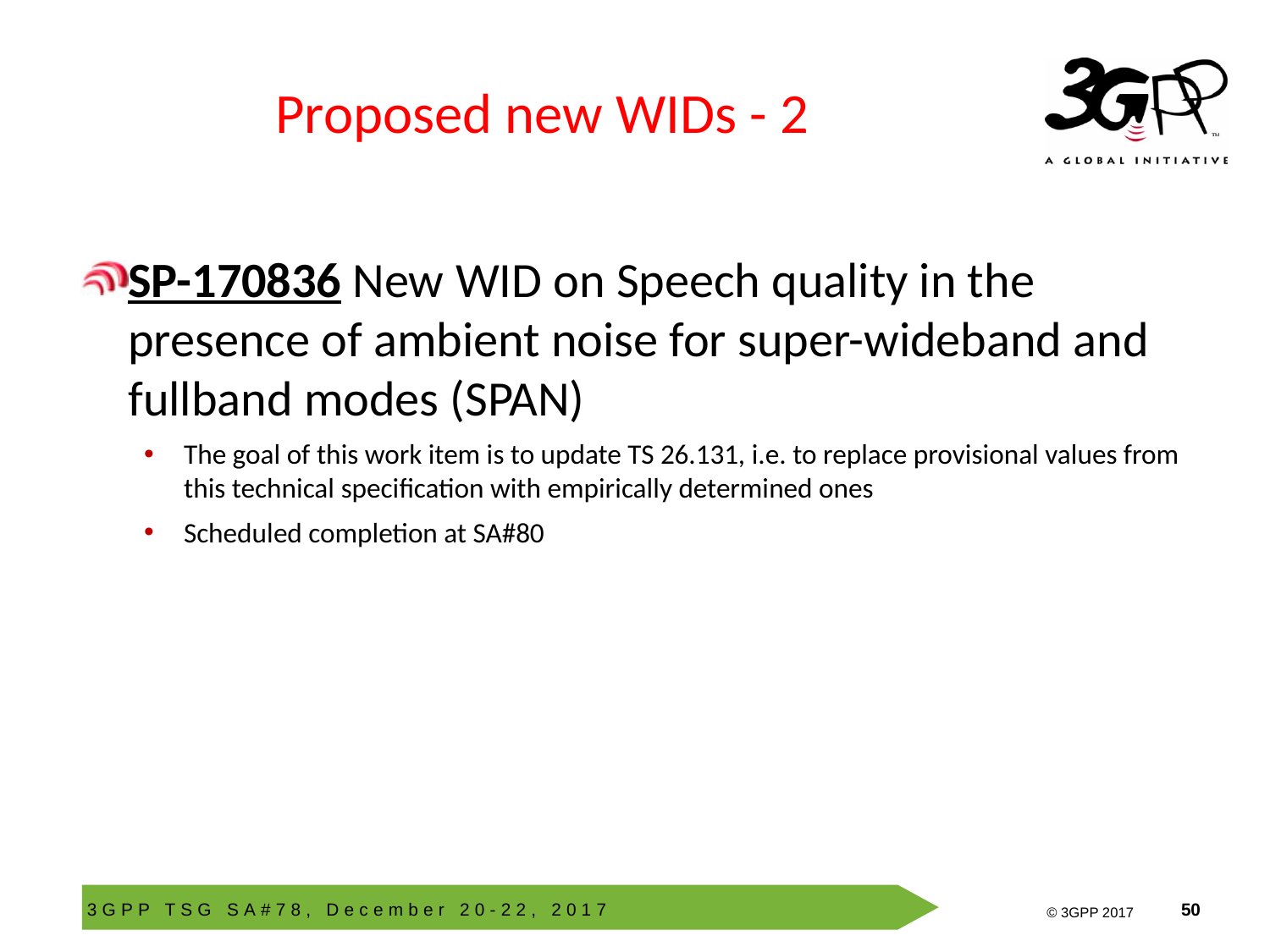

# Proposed new WIDs - 2

SP-170836 New WID on Speech quality in the presence of ambient noise for super-wideband and fullband modes (SPAN)
The goal of this work item is to update TS 26.131, i.e. to replace provisional values from this technical specification with empirically determined ones
Scheduled completion at SA#80